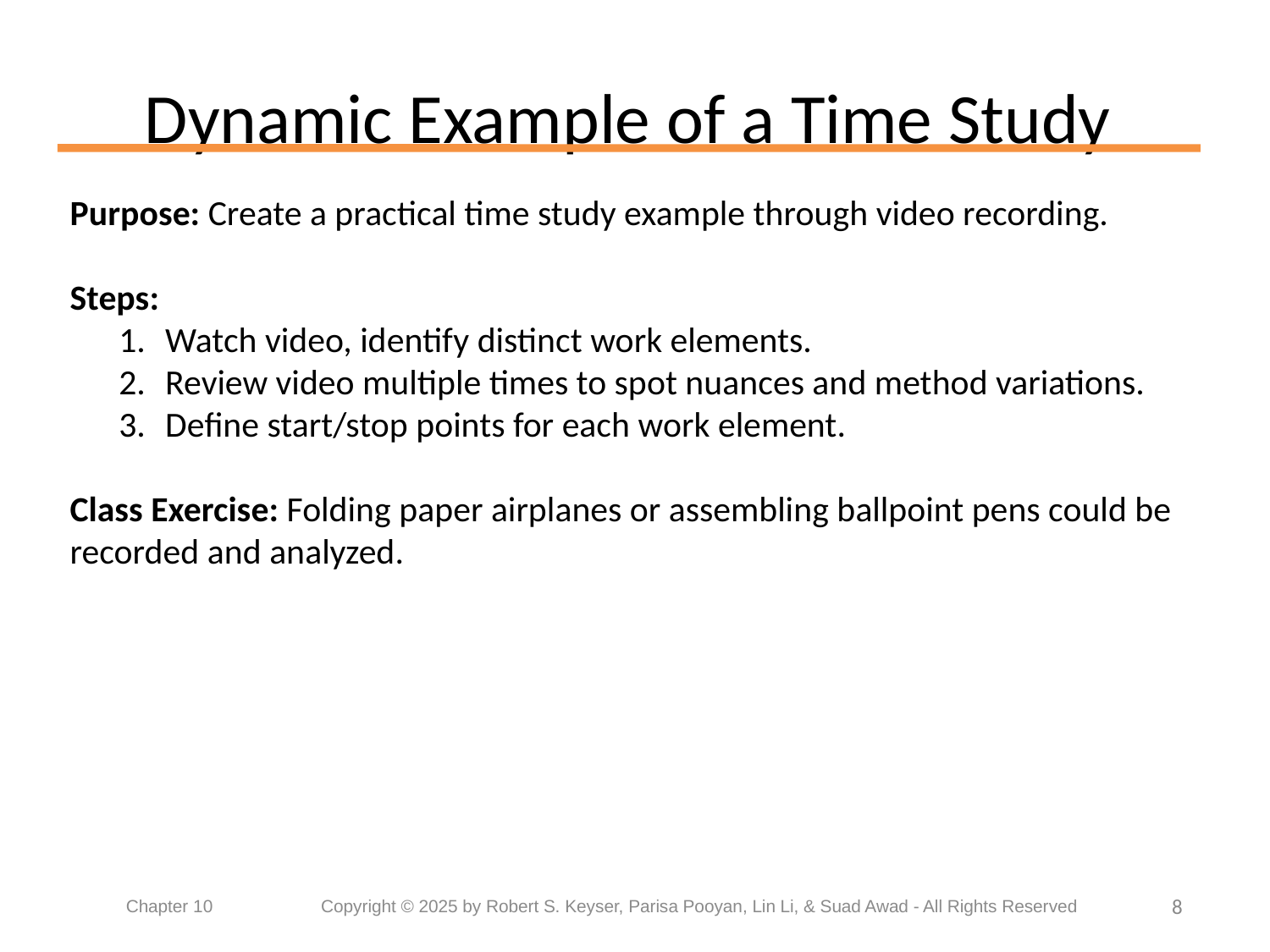

# Dynamic Example of a Time Study

Purpose: Create a practical time study example through video recording.

Steps:
Watch video, identify distinct work elements.
Review video multiple times to spot nuances and method variations.
Define start/stop points for each work element.

Class Exercise: Folding paper airplanes or assembling ballpoint pens could be recorded and analyzed.
8
Chapter 10	              Copyright © 2025 by Robert S. Keyser, Parisa Pooyan, Lin Li, & Suad Awad - All Rights Reserved